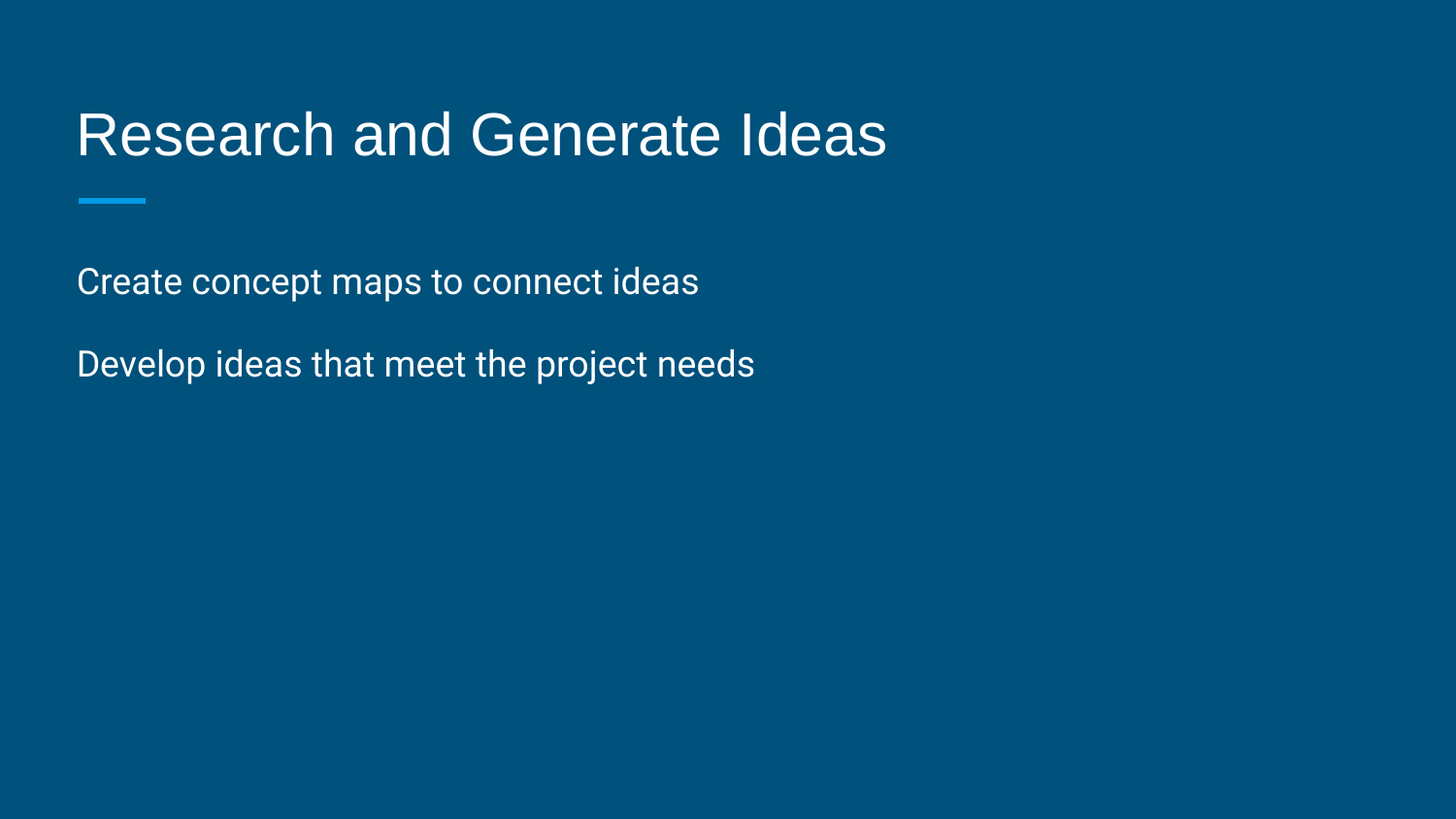

# Research and Generate Ideas
Create concept maps to connect ideas
Develop ideas that meet the project needs